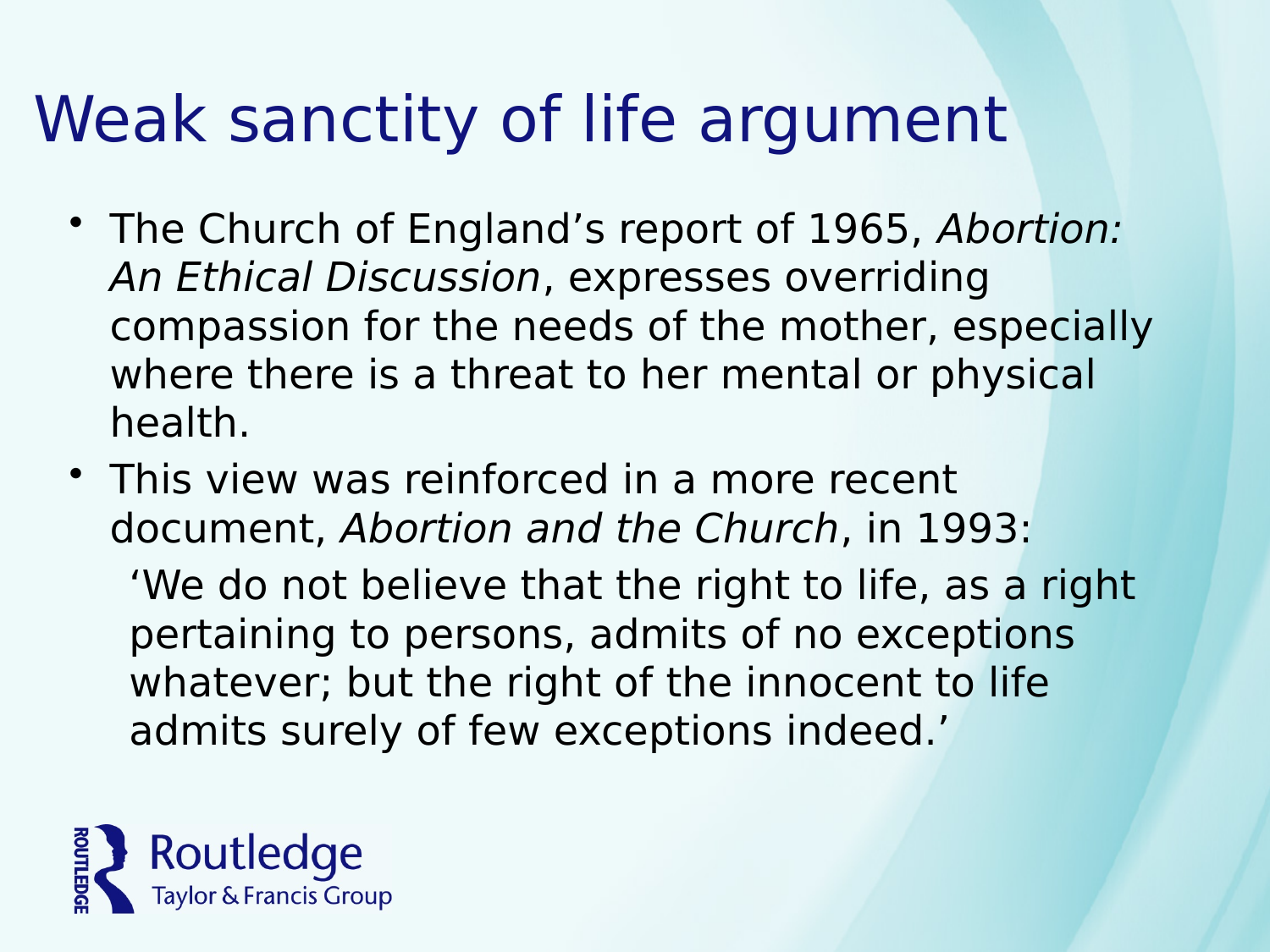

# Weak sanctity of life argument
The Church of England’s report of 1965, Abortion: An Ethical Discussion, expresses overriding compassion for the needs of the mother, especially where there is a threat to her mental or physical health.
This view was reinforced in a more recent document, Abortion and the Church, in 1993:
‘We do not believe that the right to life, as a right pertaining to persons, admits of no exceptions whatever; but the right of the innocent to life admits surely of few exceptions indeed.’